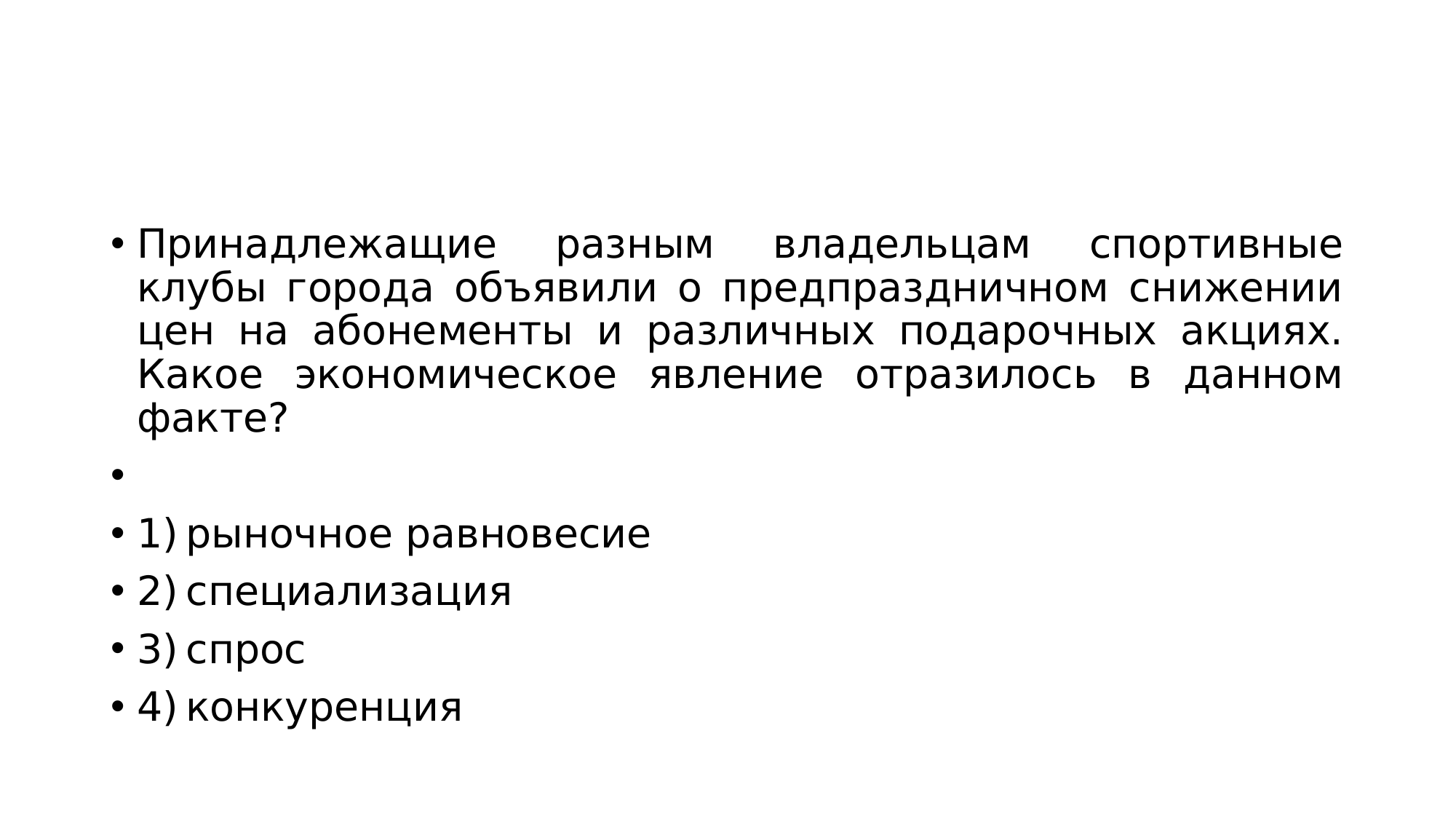

#
Принадлежащие разным владельцам спортивные клубы города объявили о предпраздничном снижении цен на абонементы и различных подарочных акциях. Какое экономическое явление отразилось в данном факте?

1) рыночное равновесие
2) специализация
3) спрос
4) конкуренция